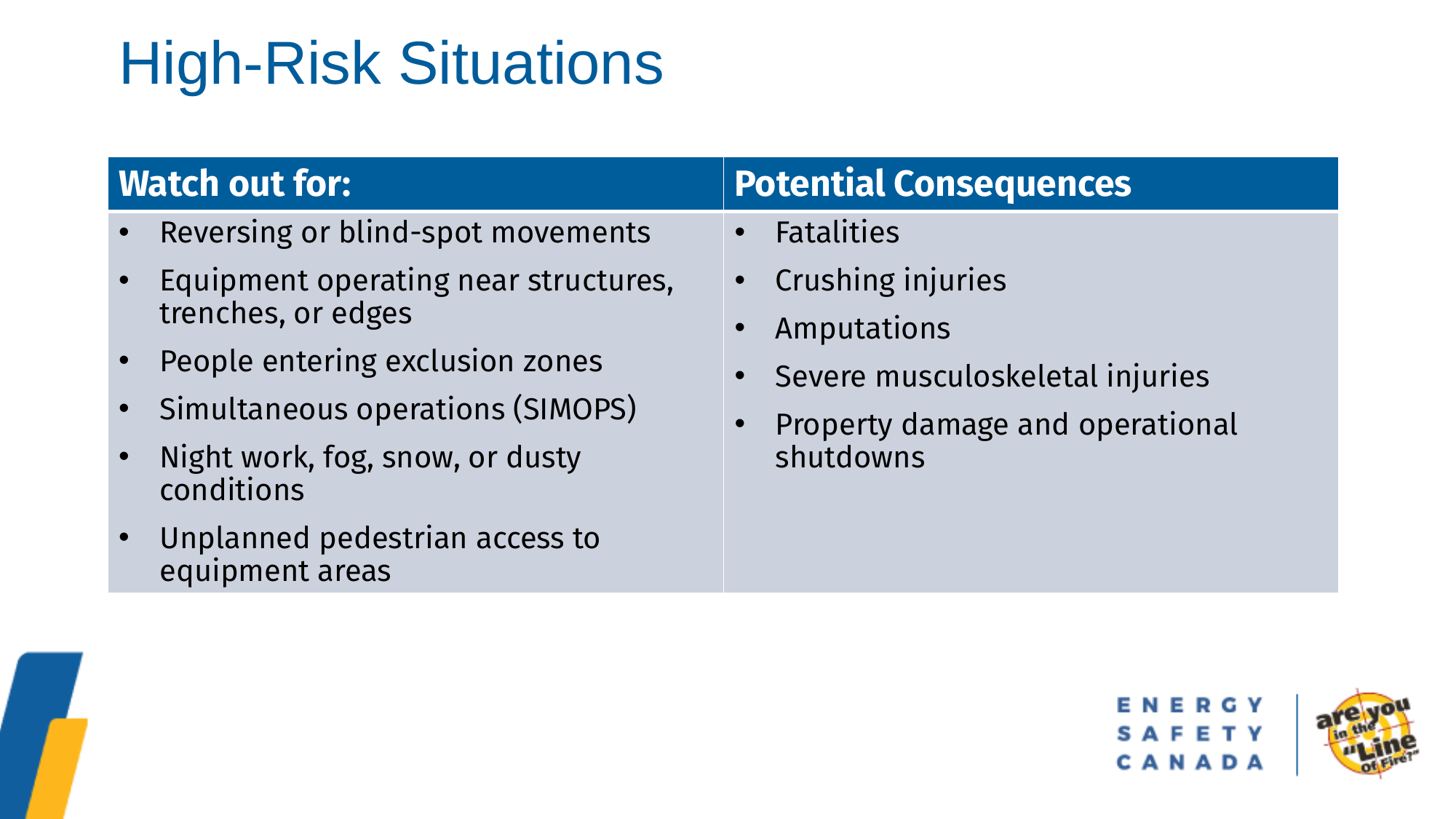

High-Risk Situations
| Watch out for: | Potential Consequences |
| --- | --- |
| Reversing or blind-spot movements Equipment operating near structures, trenches, or edges People entering exclusion zones Simultaneous operations (SIMOPS) Night work, fog, snow, or dusty conditions Unplanned pedestrian access to equipment areas | Fatalities Crushing injuries Amputations Severe musculoskeletal injuries Property damage and operational shutdowns |
Potential Consequences